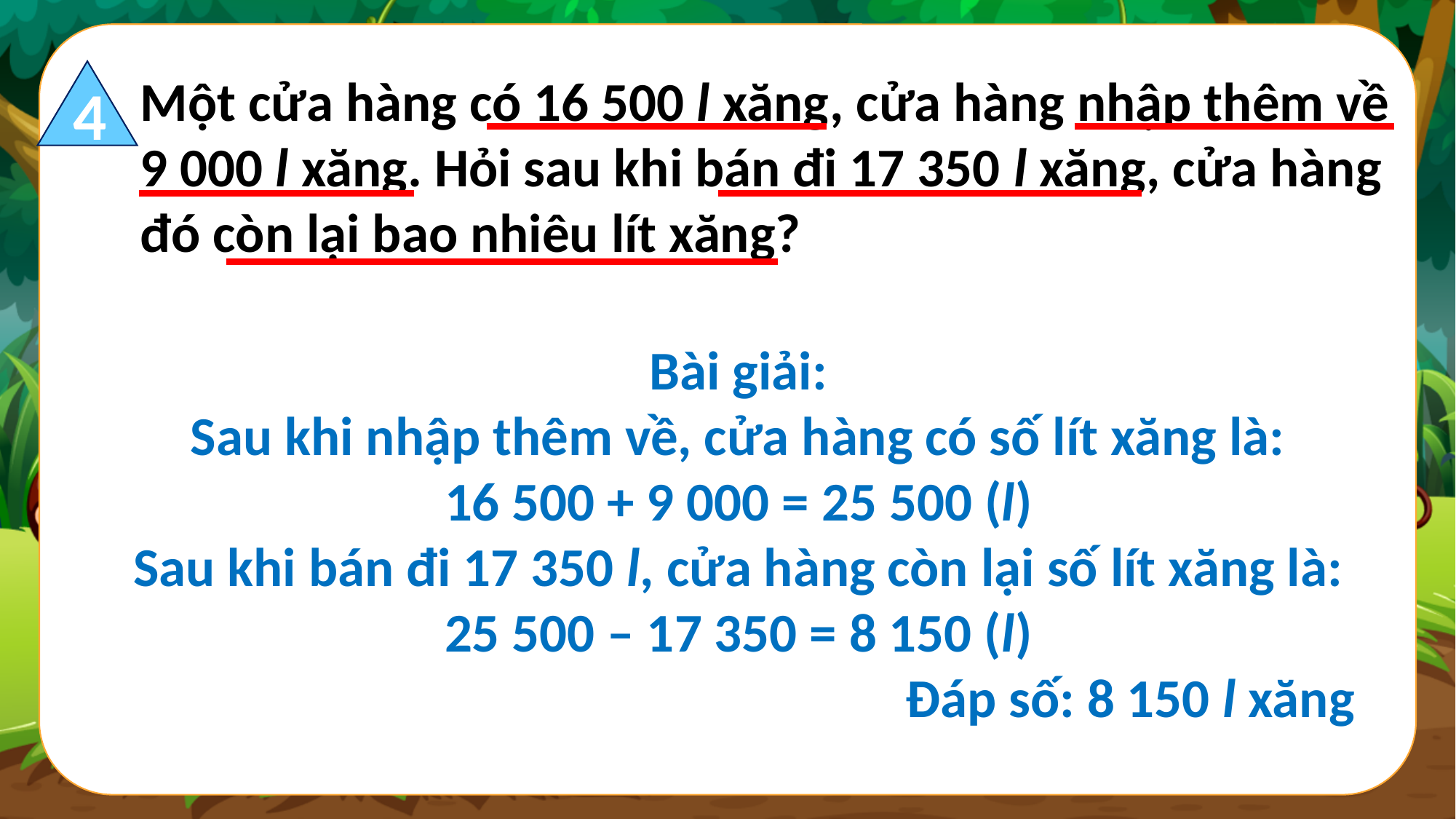

Một cửa hàng có 16 500 l xăng, cửa hàng nhập thêm về 9 000 l xăng. Hỏi sau khi bán đi 17 350 l xăng, cửa hàng đó còn lại bao nhiêu lít xăng?
4
Bài giải:
Sau khi nhập thêm về, cửa hàng có số lít xăng là:
16 500 + 9 000 = 25 500 (l)
Sau khi bán đi 17 350 l, cửa hàng còn lại số lít xăng là:
25 500 – 17 350 = 8 150 (l)
Đáp số: 8 150 l xăng